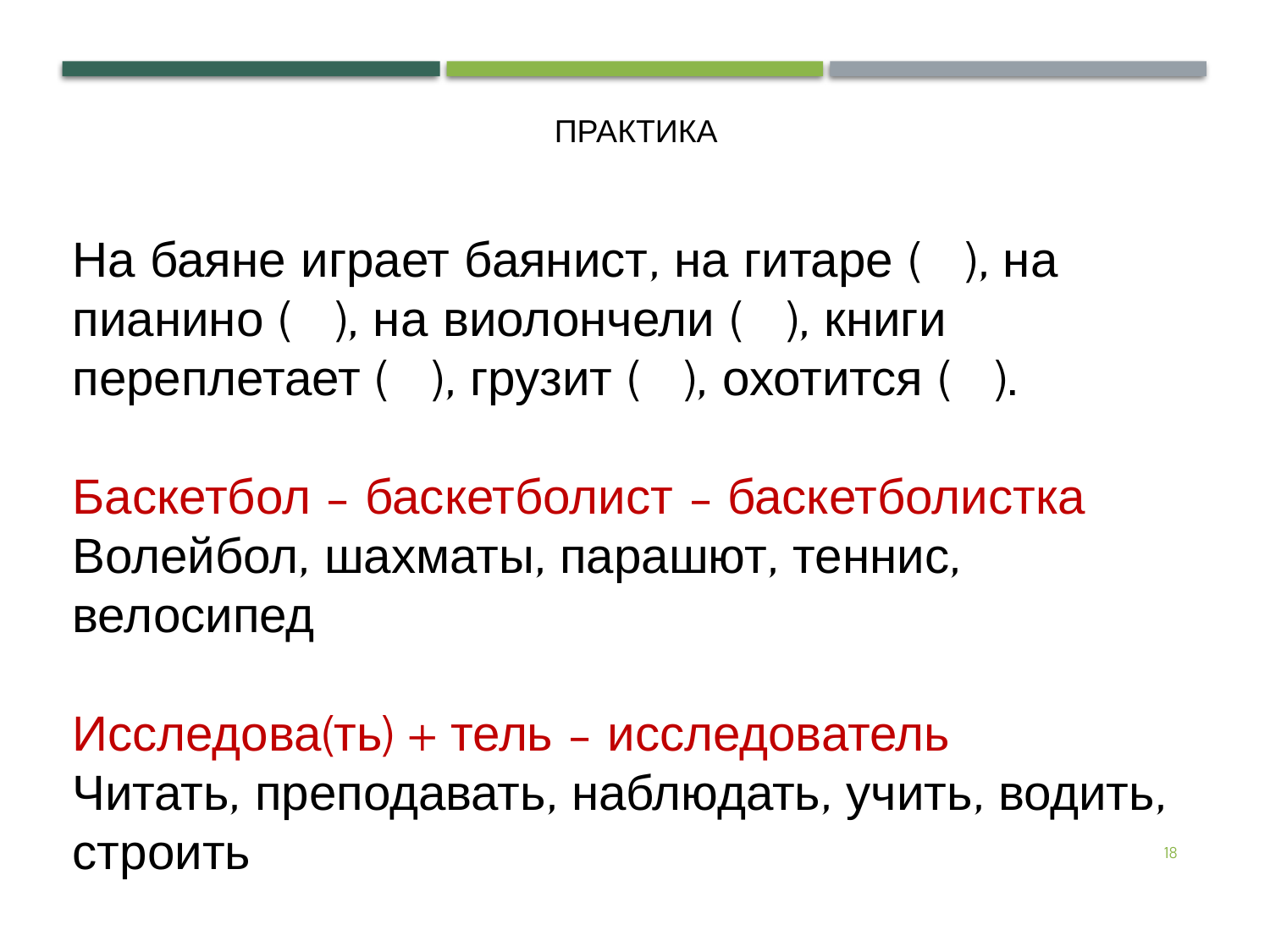

ПРАКТИКА
На баяне играет баянист, на гитаре (   ), на пианино (   ), на виолончели (   ), книги переплетает (   ), грузит (   ), охотится (   ).

Баскетбол – баскетболист – баскетболистка
Волейбол, шахматы, парашют, теннис, велосипед

Исследова(ть) + тель – исследователь
Читать, преподавать, наблюдать, учить, водить, строить
18